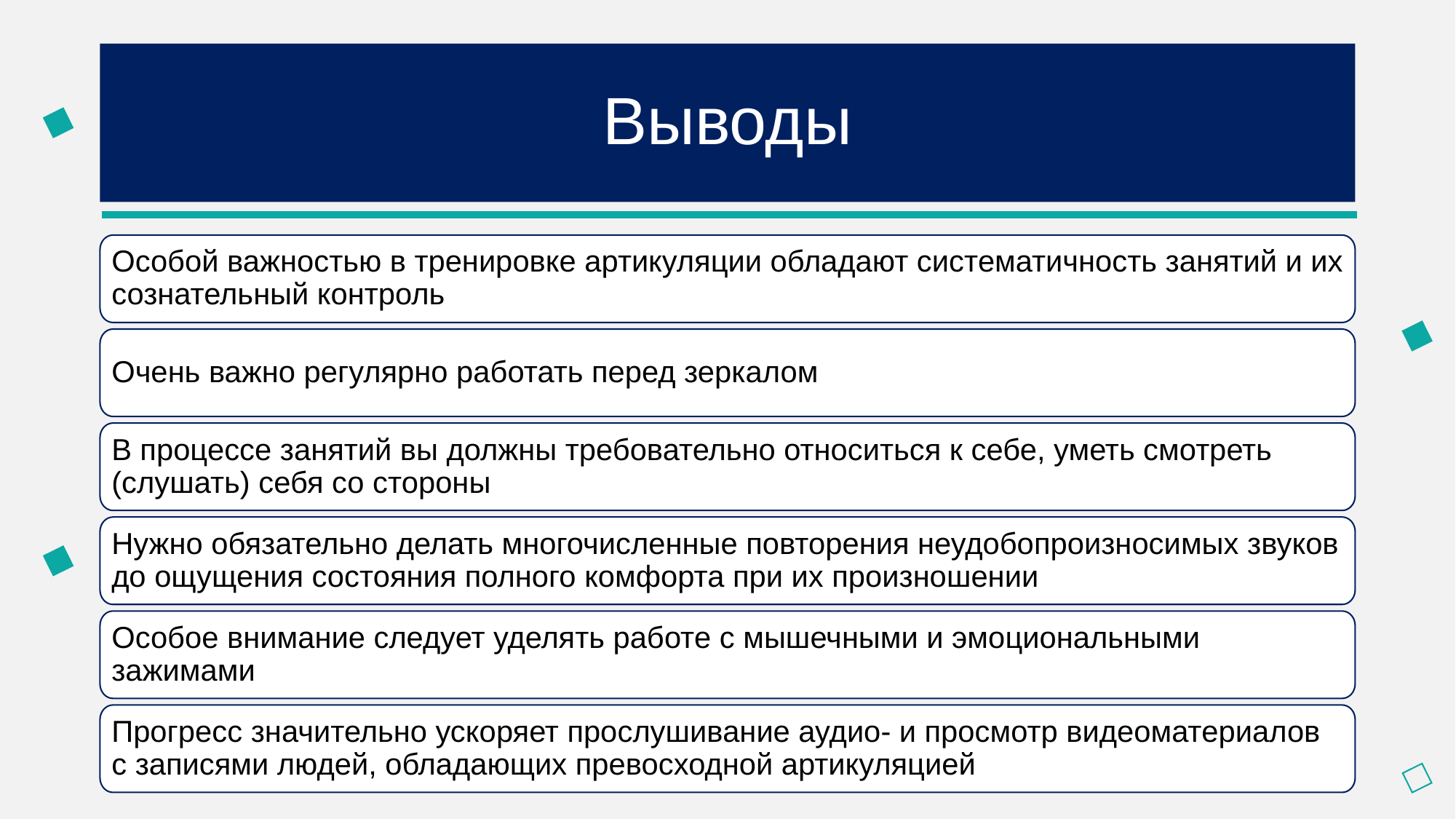

# Выводы

Особой важностью в тренировке артикуляции обладают систематичность занятий и их сознательный контроль
Очень важно регулярно работать перед зеркалом
В процессе занятий вы должны требовательно относиться к себе, уметь смотреть (слушать) себя со стороны
Нужно обязательно делать многочисленные повторения неудобопроизносимых звуков до ощущения состояния полного комфорта при их произношении
Особое внимание следует уделять работе с мышечными и эмоциональными зажимами
Прогресс значительно ускоряет прослушивание аудио- и просмотр видеоматериалов с записями людей, обладающих превосходной артикуляцией